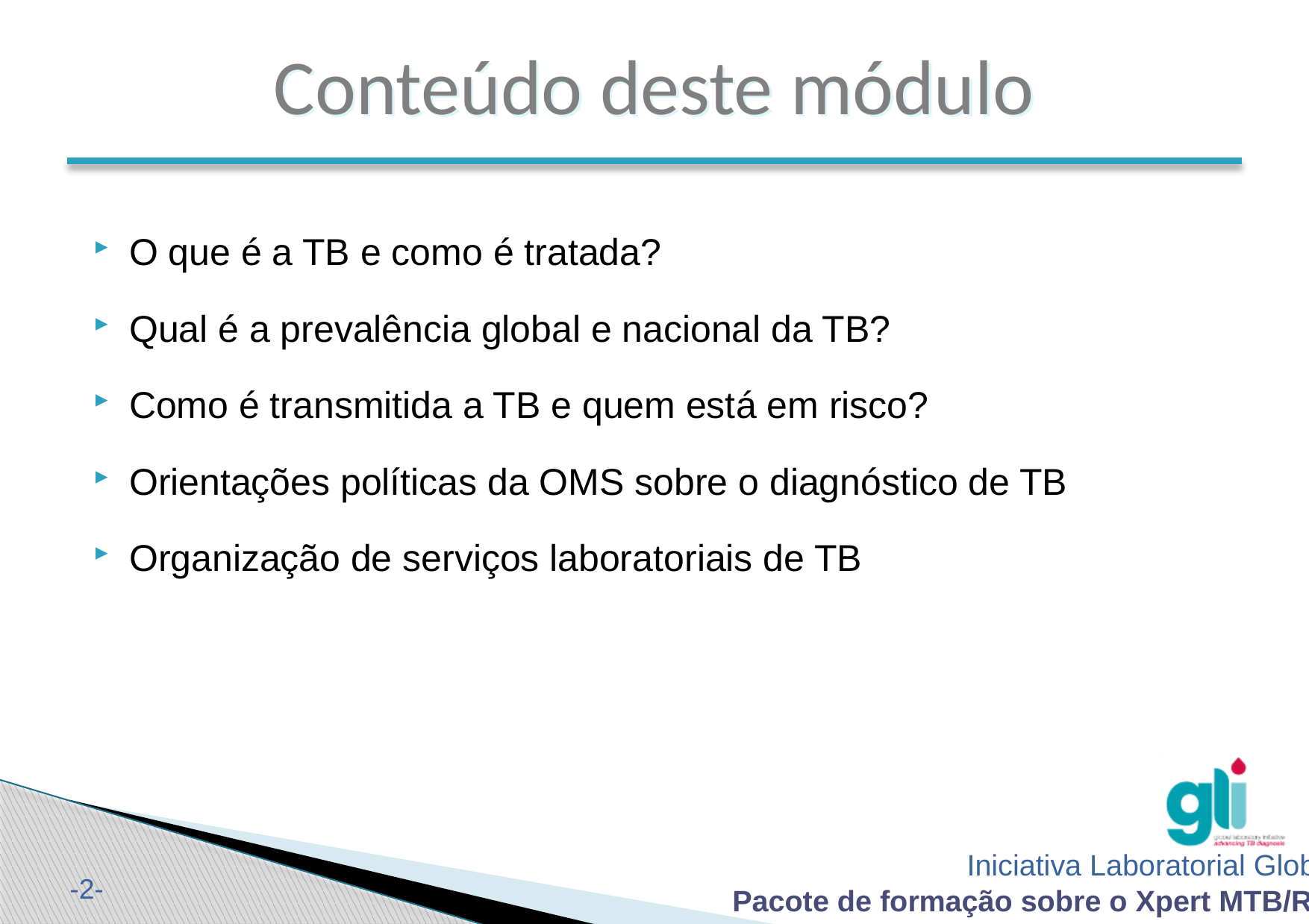

Conteúdo deste módulo
#
O que é a TB e como é tratada?
Qual é a prevalência global e nacional da TB?
Como é transmitida a TB e quem está em risco?
Orientações políticas da OMS sobre o diagnóstico de TB
Organização de serviços laboratoriais de TB